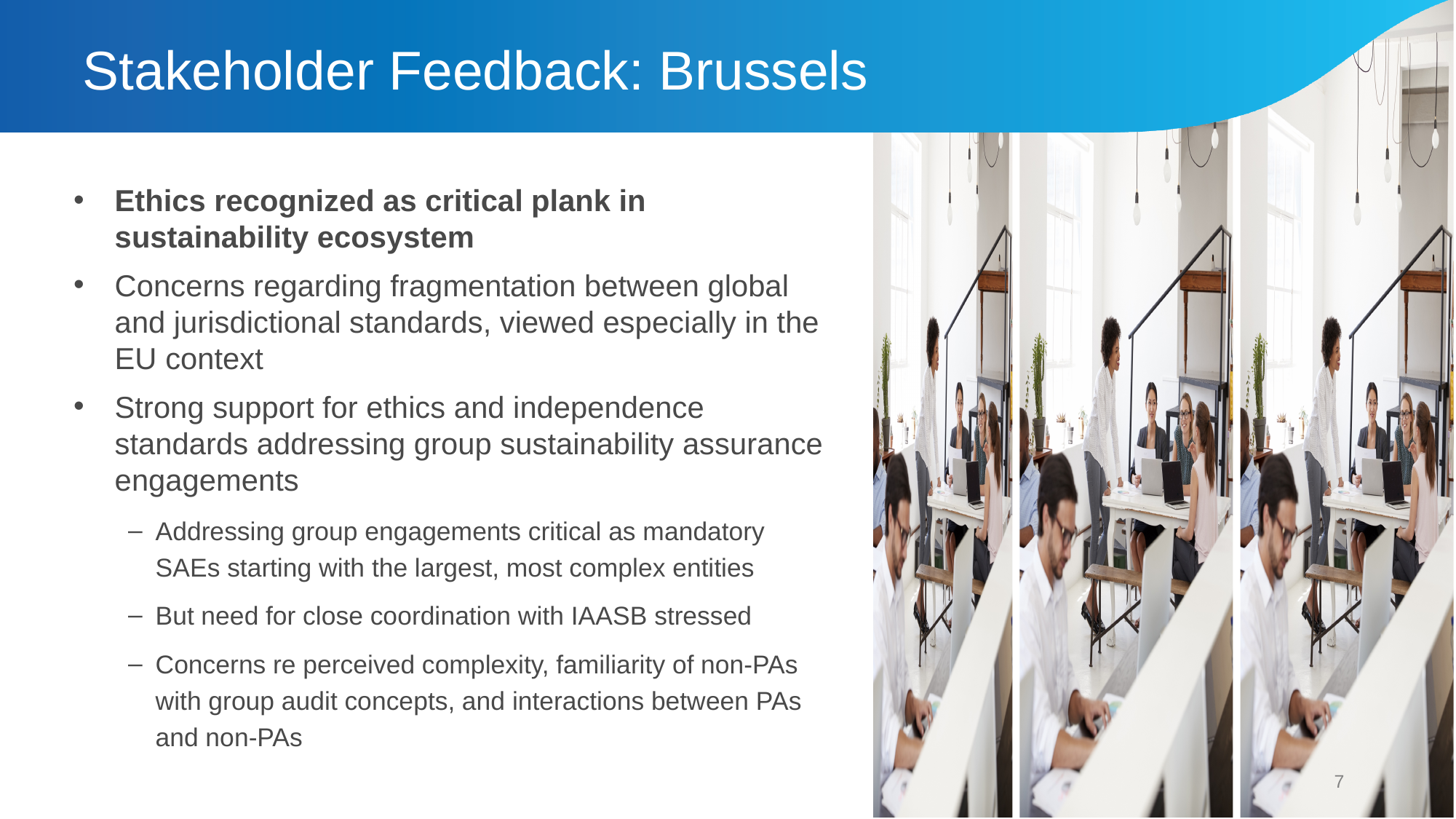

# Stakeholder Feedback: Brussels
Ethics recognized as critical plank in sustainability ecosystem
Concerns regarding fragmentation between global and jurisdictional standards, viewed especially in the EU context
Strong support for ethics and independence standards addressing group sustainability assurance engagements
Addressing group engagements critical as mandatory SAEs starting with the largest, most complex entities
But need for close coordination with IAASB stressed
Concerns re perceived complexity, familiarity of non-PAs with group audit concepts, and interactions between PAs and non-PAs
7